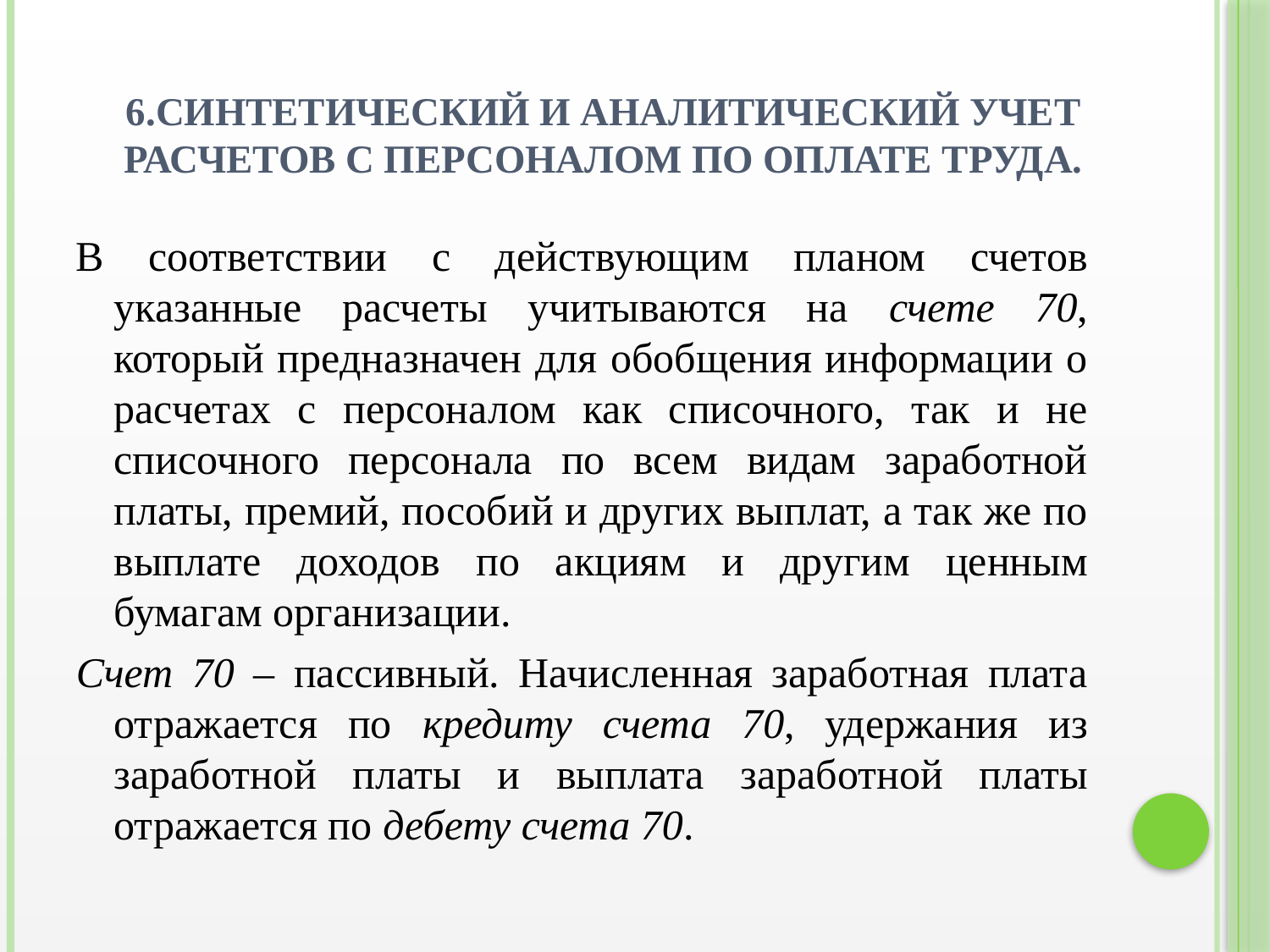

# 6.Синтетический и аналитический учет расчетов с персоналом по оплате труда.
В соответствии с действующим планом счетов указанные расчеты учитываются на счете 70, который предназначен для обобщения информации о расчетах с персоналом как списочного, так и не списочного персонала по всем видам заработной платы, премий, пособий и других выплат, а так же по выплате доходов по акциям и другим ценным бумагам организации.
Счет 70 – пассивный. Начисленная заработная плата отражается по кредиту счета 70, удержания из заработной платы и выплата заработной платы отражается по дебету счета 70.